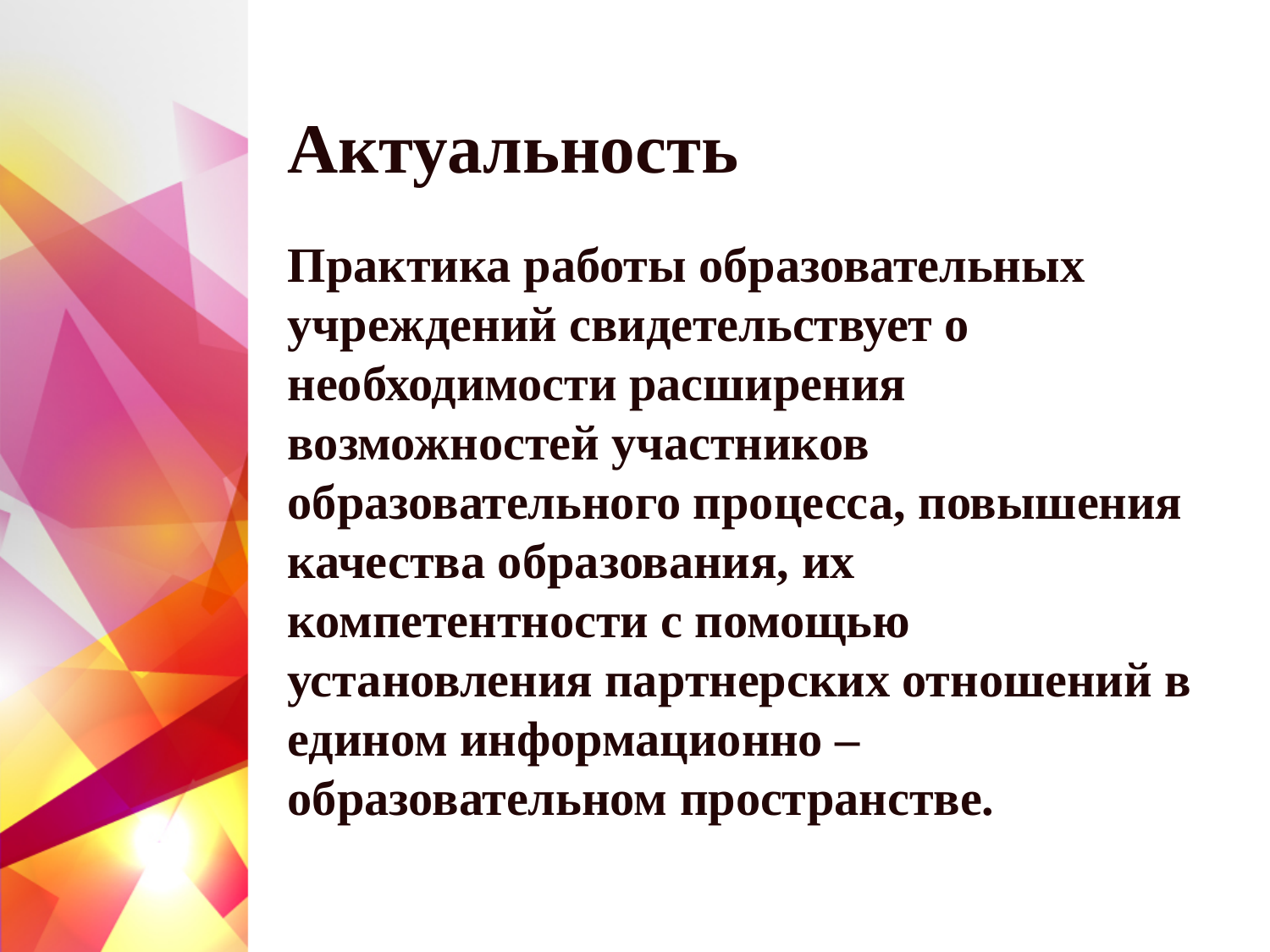

# Актуальность
Практика работы образовательных учреждений свидетельствует о необходимости расширения возможностей участников образовательного процесса, повышения качества образования, их компетентности с помощью установления партнерских отношений в едином информационно – образовательном пространстве.